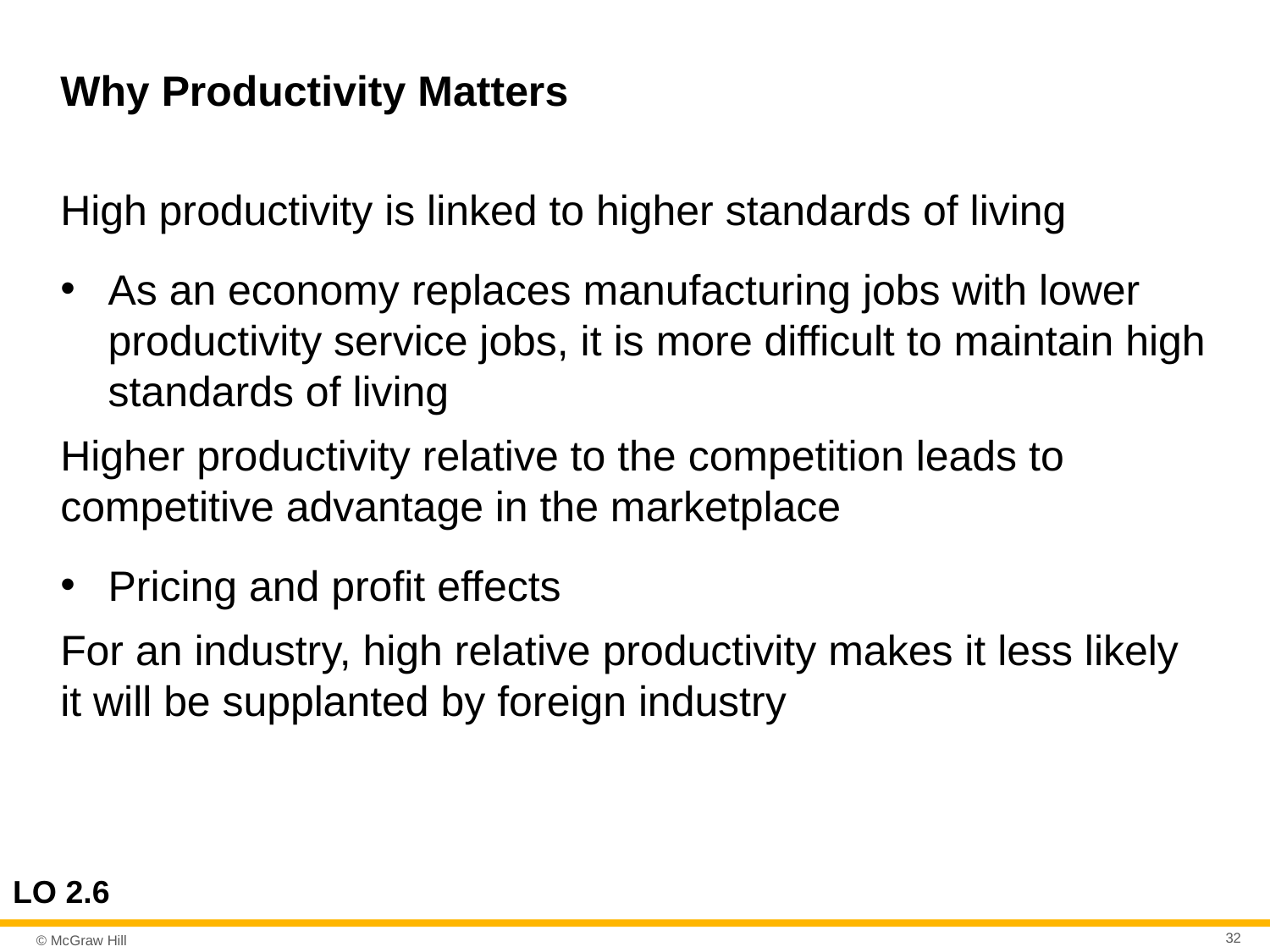

# Why Productivity Matters
High productivity is linked to higher standards of living
As an economy replaces manufacturing jobs with lower productivity service jobs, it is more difficult to maintain high standards of living
Higher productivity relative to the competition leads to competitive advantage in the marketplace
Pricing and profit effects
For an industry, high relative productivity makes it less likely it will be supplanted by foreign industry
LO 2.6